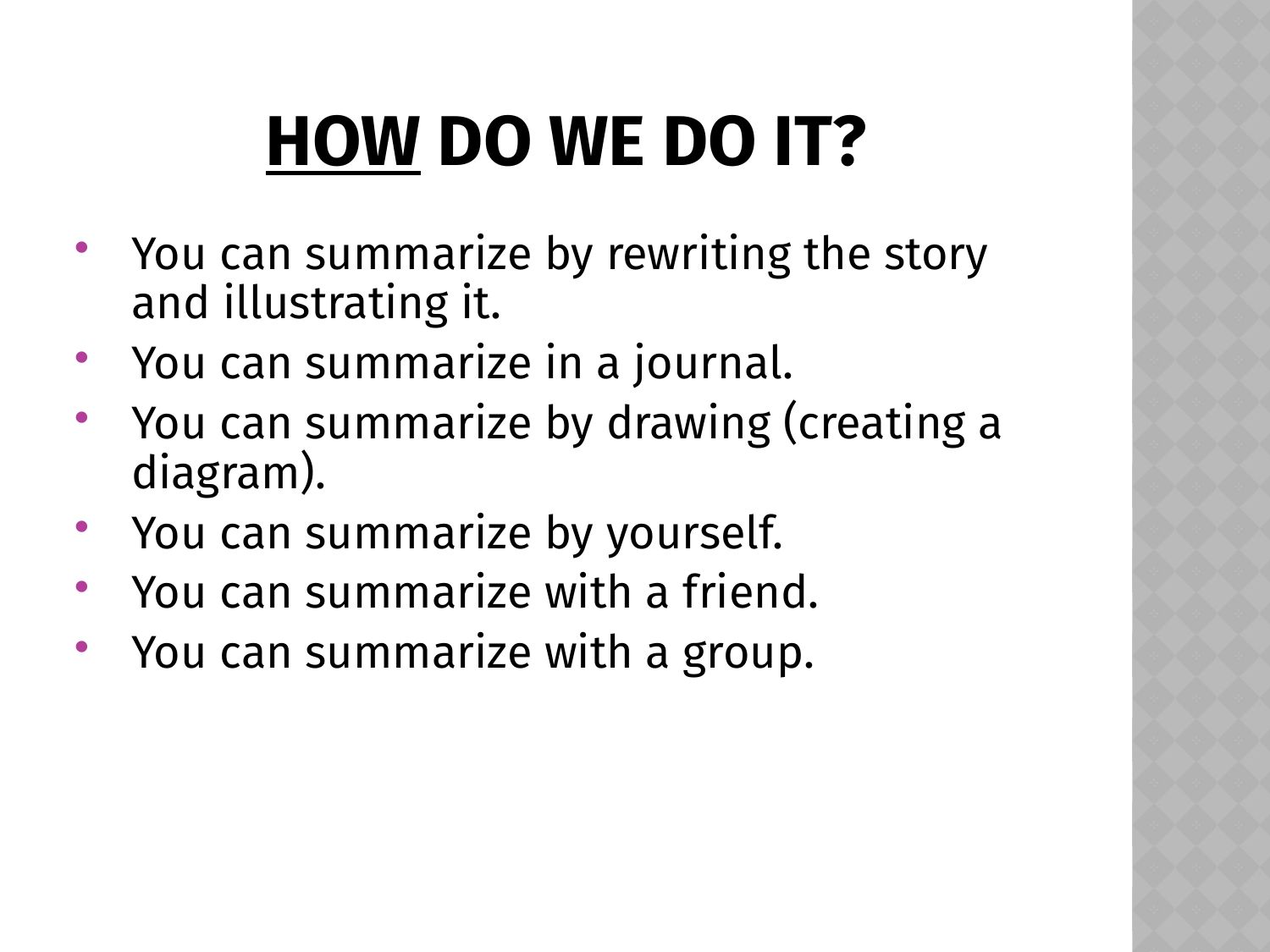

# How do we do it?
You can summarize by rewriting the story and illustrating it.
You can summarize in a journal.
You can summarize by drawing (creating a diagram).
You can summarize by yourself.
You can summarize with a friend.
You can summarize with a group.